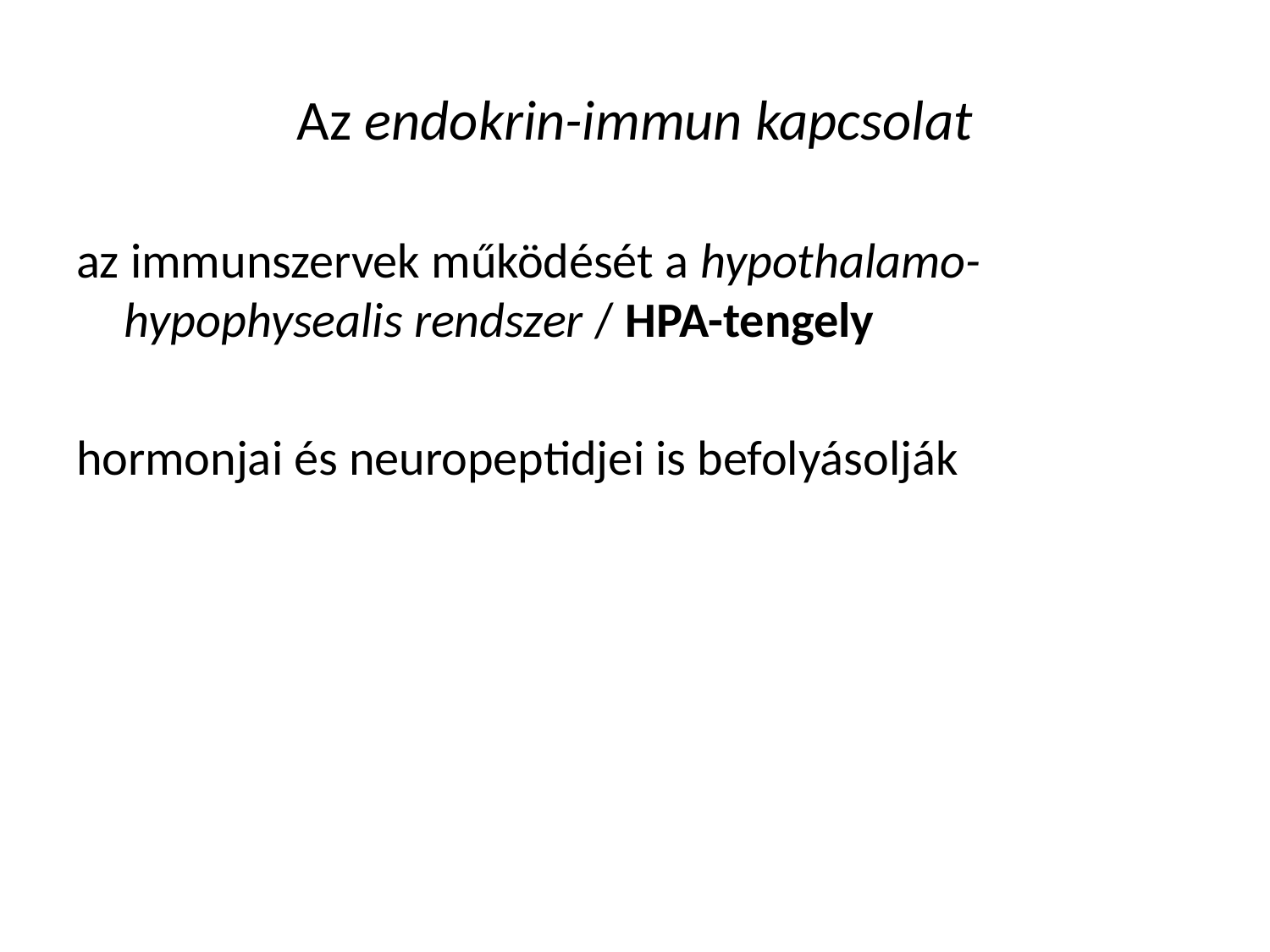

# Az endokrin-immun kapcsolat
az immun­szervek működését a hypothalamo-hypophysealis rendszer / HPA-tengely

hormonjai és neuropeptidjei is befolyásolják